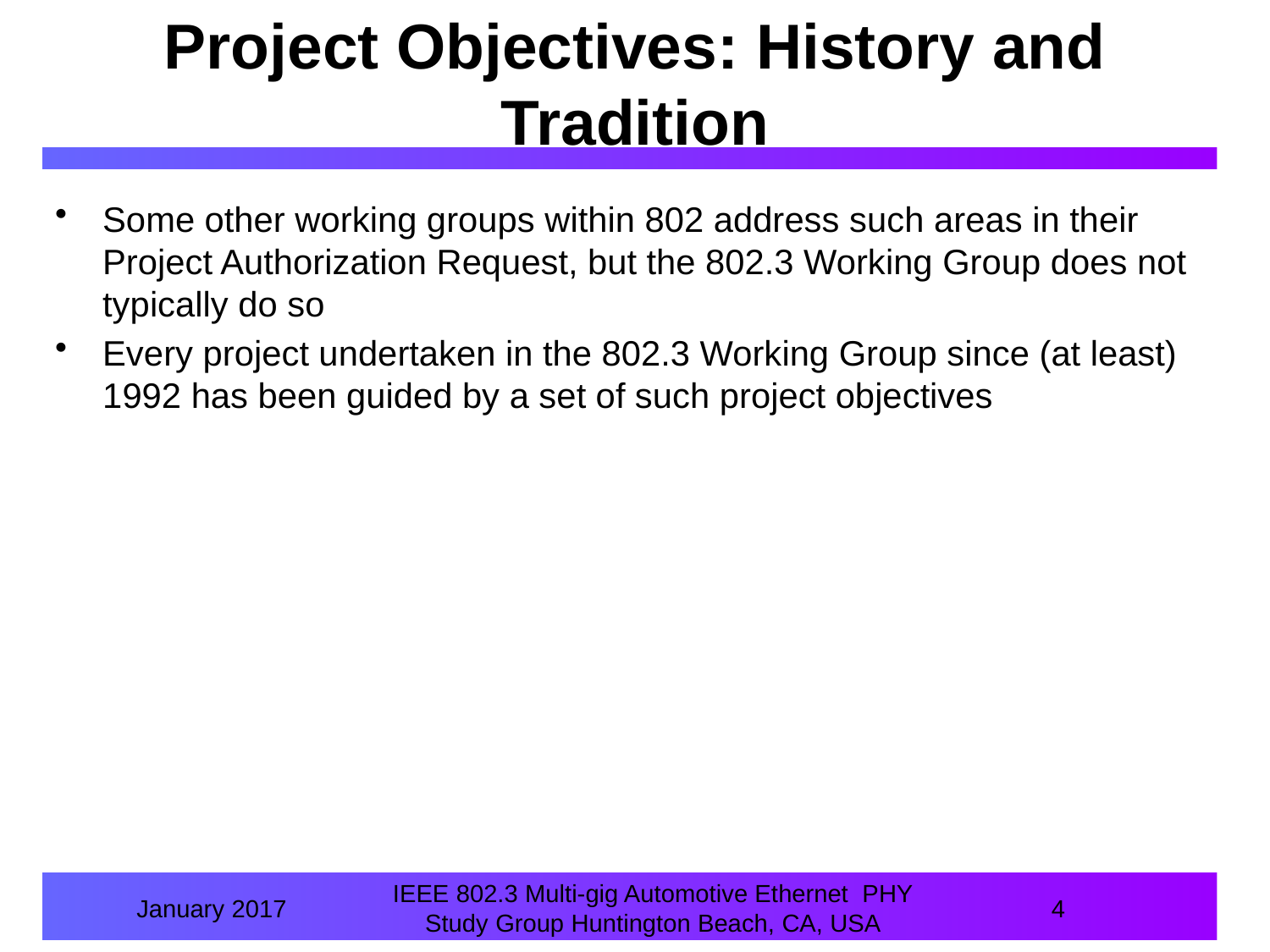

# Project Objectives: History and Tradition
Some other working groups within 802 address such areas in their Project Authorization Request, but the 802.3 Working Group does not typically do so
Every project undertaken in the 802.3 Working Group since (at least) 1992 has been guided by a set of such project objectives

January 2017
IEEE 802.3 Multi-gig Automotive Ethernet  PHY Study Group Huntington Beach, CA, USA
4